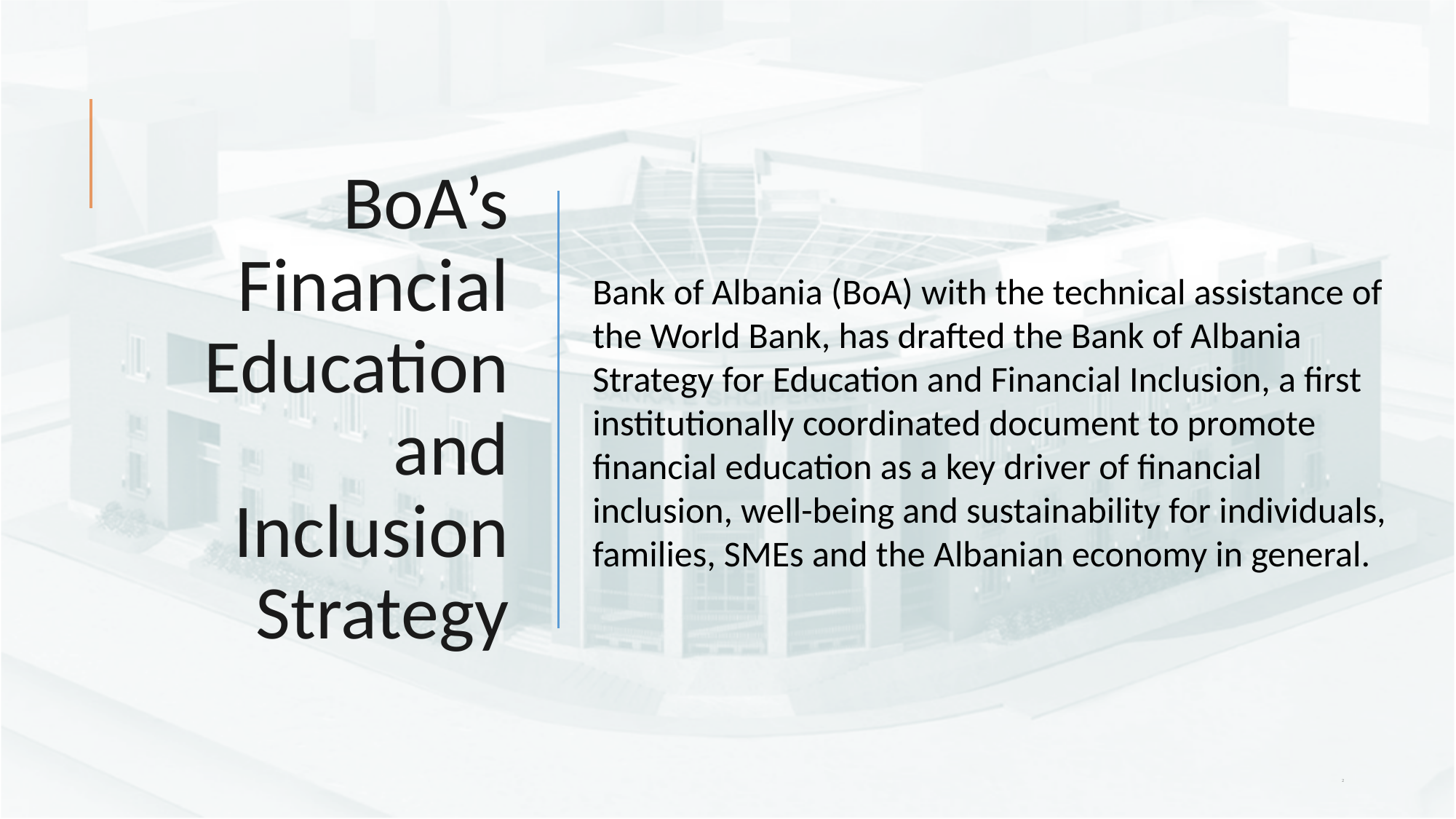

# BoA’s Financial Education and Inclusion Strategy
Bank of Albania (BoA) with the technical assistance of the World Bank, has drafted the Bank of Albania Strategy for Education and Financial Inclusion, a first institutionally coordinated document to promote financial education as a key driver of financial inclusion, well-being and sustainability for individuals, families, SMEs and the Albanian economy in general.
2